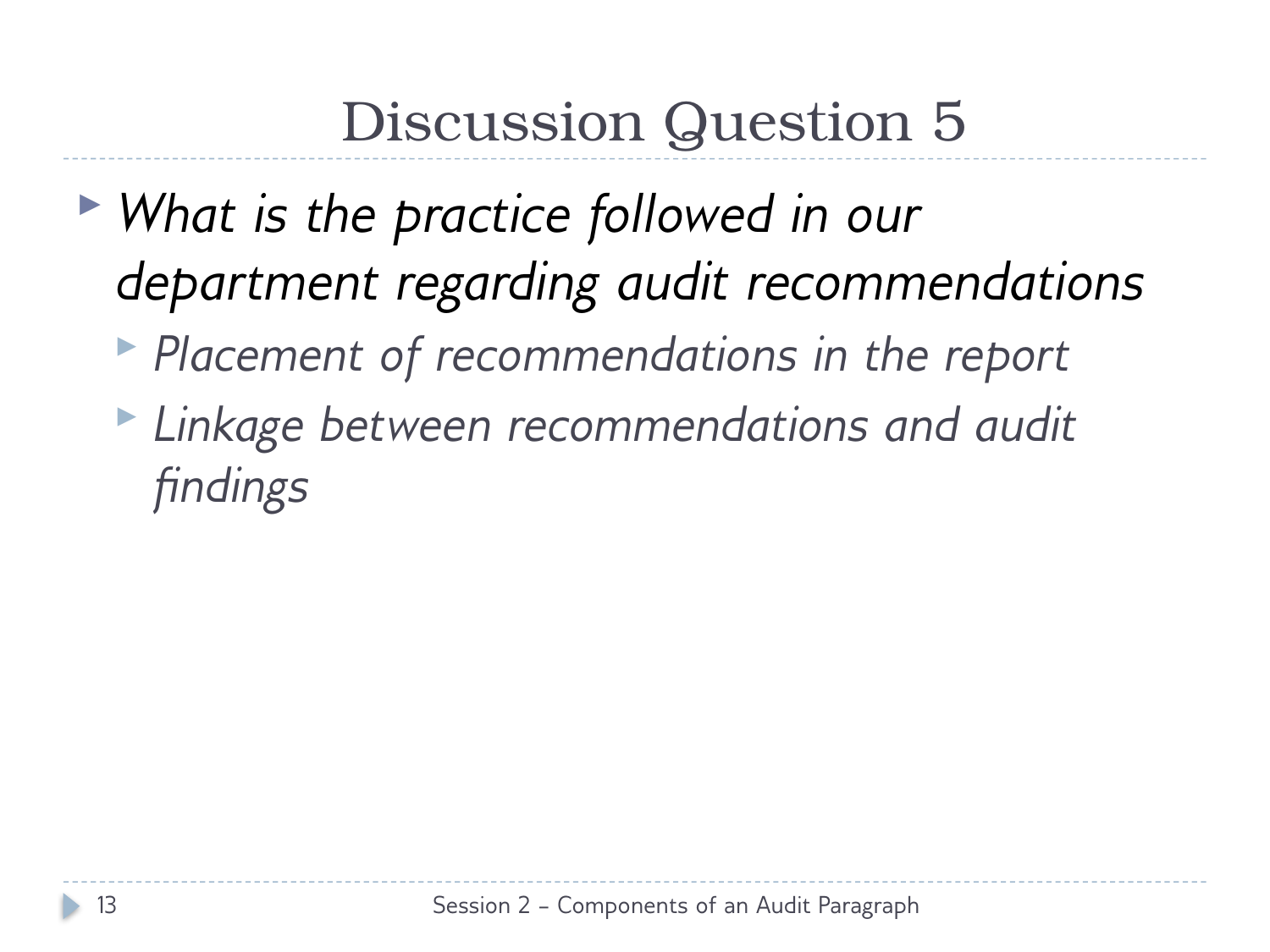

# Discussion Question 5
What is the practice followed in our department regarding audit recommendations
Placement of recommendations in the report
Linkage between recommendations and audit findings
13
Session 2 – Components of an Audit Paragraph